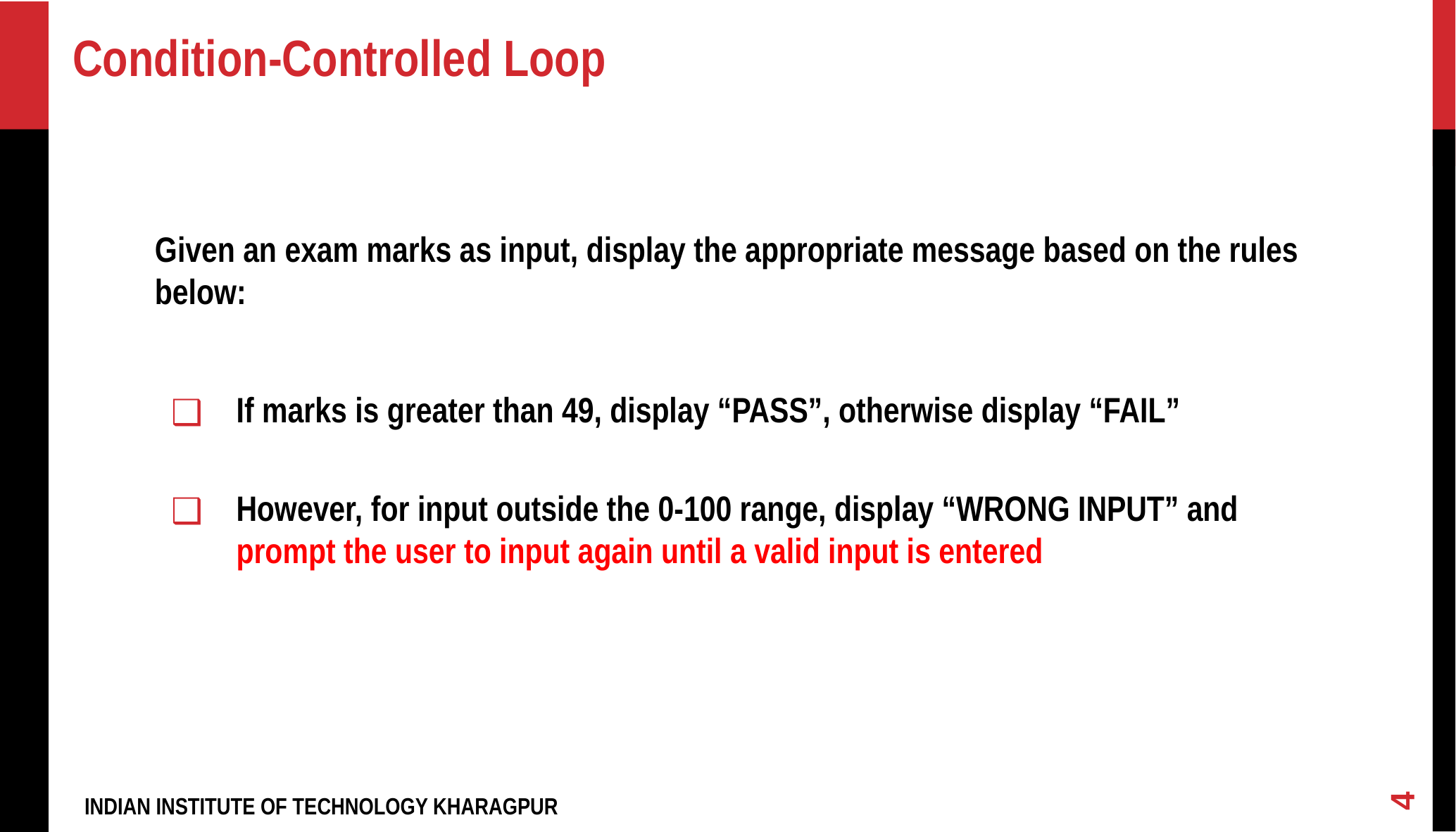

# Condition-Controlled Loop

	Given an exam marks as input, display the appropriate message based on the rules below:

If marks is greater than 49, display “PASS”, otherwise display “FAIL”

However, for input outside the 0-100 range, display “WRONG INPUT” and prompt the user to input again until a valid input is entered

4
INDIAN INSTITUTE OF TECHNOLOGY KHARAGPUR